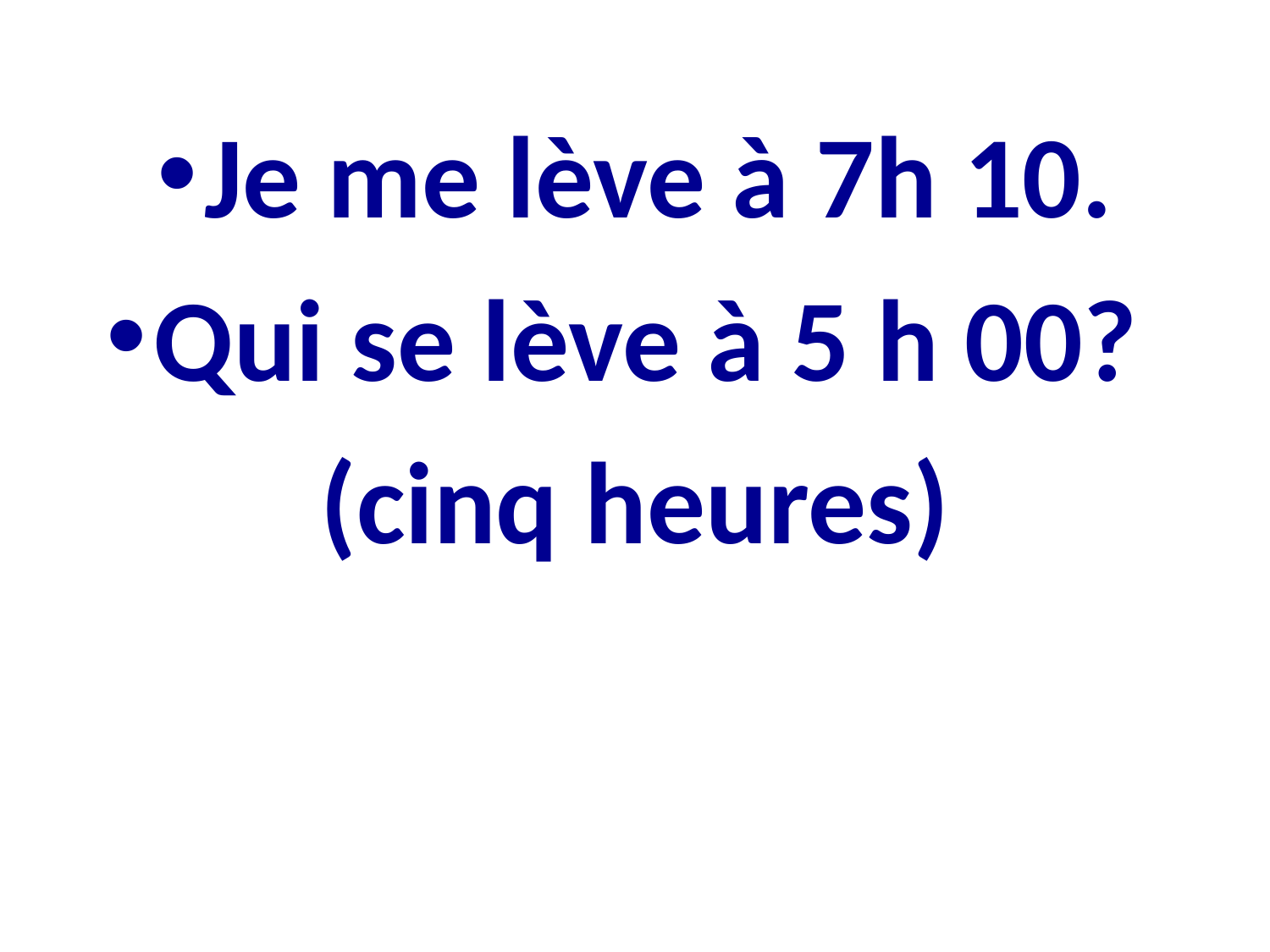

Je me lève à 7h 10.
Qui se lève à 5 h 00?
(cinq heures)